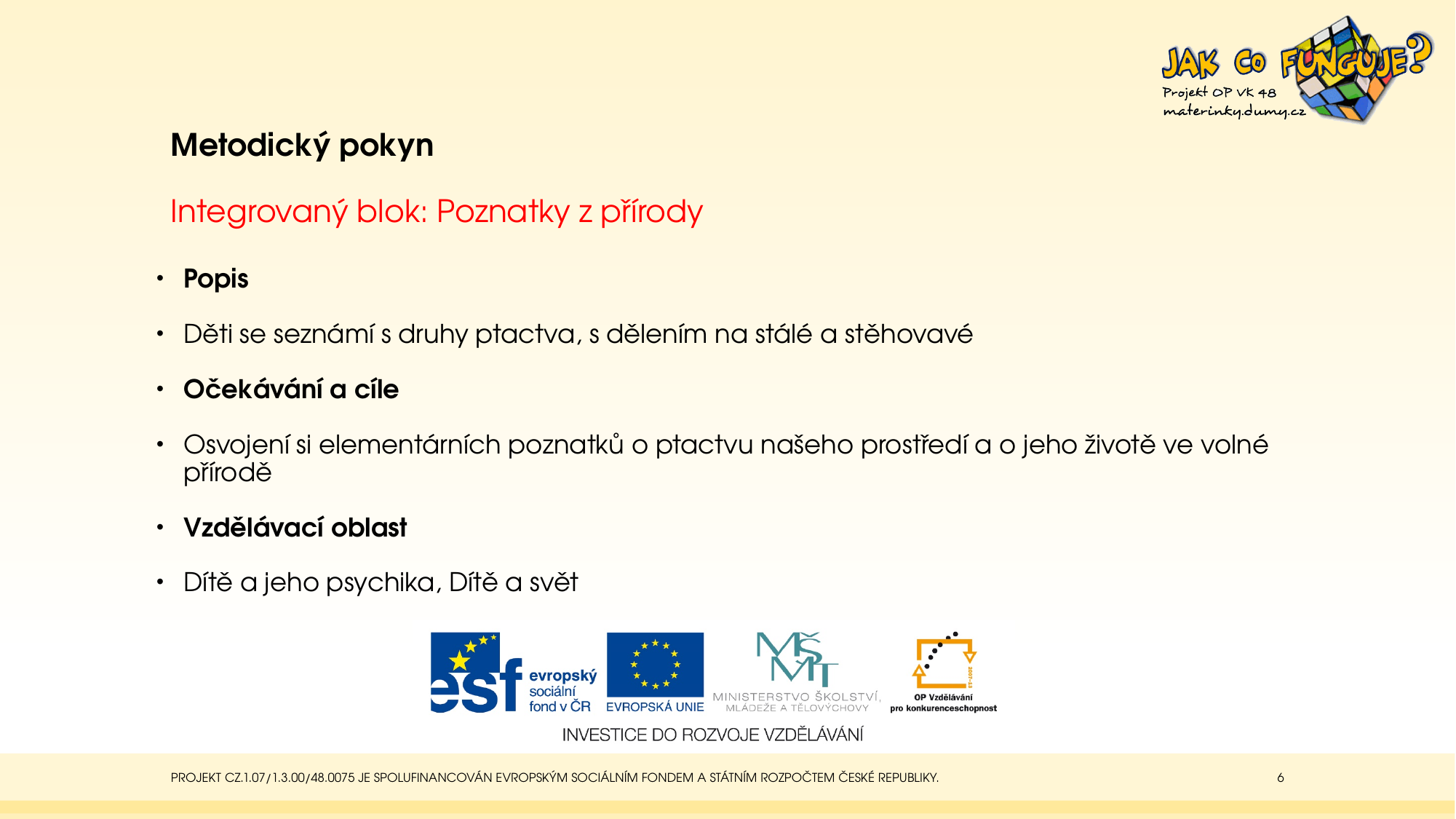

# Metodický pokyn Integrovaný blok: Poznatky z přírody

Popis
Děti se seznámí s druhy ptactva, s dělením na stálé a stěhovavé
Očekávání a cíle
Osvojení si elementárních poznatků o ptactvu našeho prostředí a o jeho životě ve volné přírodě
Vzdělávací oblast
Dítě a jeho psychika, Dítě a svět

Projekt CZ.1.07/1.3.00/48.0075 je spolufinancován Evropským sociálním fondem a státním rozpočtem České republiky.
6